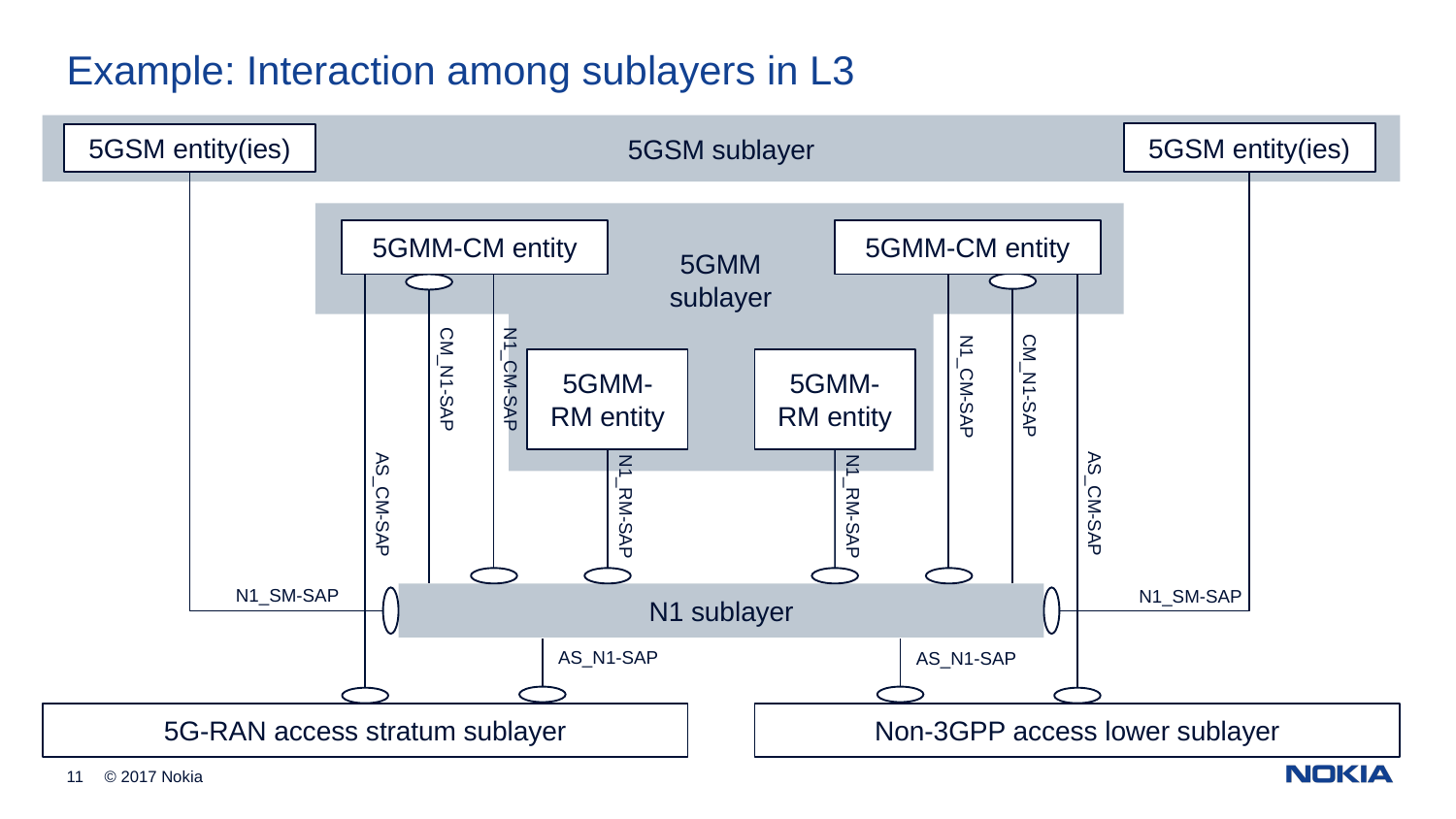

Example: Interaction among sublayers in L3
5GSM sublayer
5GSM entity(ies)
5GSM entity(ies)

5GMM-CM entity
5GMM-CM entity
5GMM sublayer

5GMM-RM entity
5GMM-RM entity
N1_CM-SAP
CM_N1-SAP
CM_N1-SAP
N1_CM-SAP
AS_CM-SAP
AS_CM-SAP
N1_RM-SAP
N1_RM-SAP

N1_SM-SAP
N1_SM-SAP
N1 sublayer

AS_N1-SAP
AS_N1-SAP

Non-3GPP access lower sublayer
5G-RAN access stratum sublayer